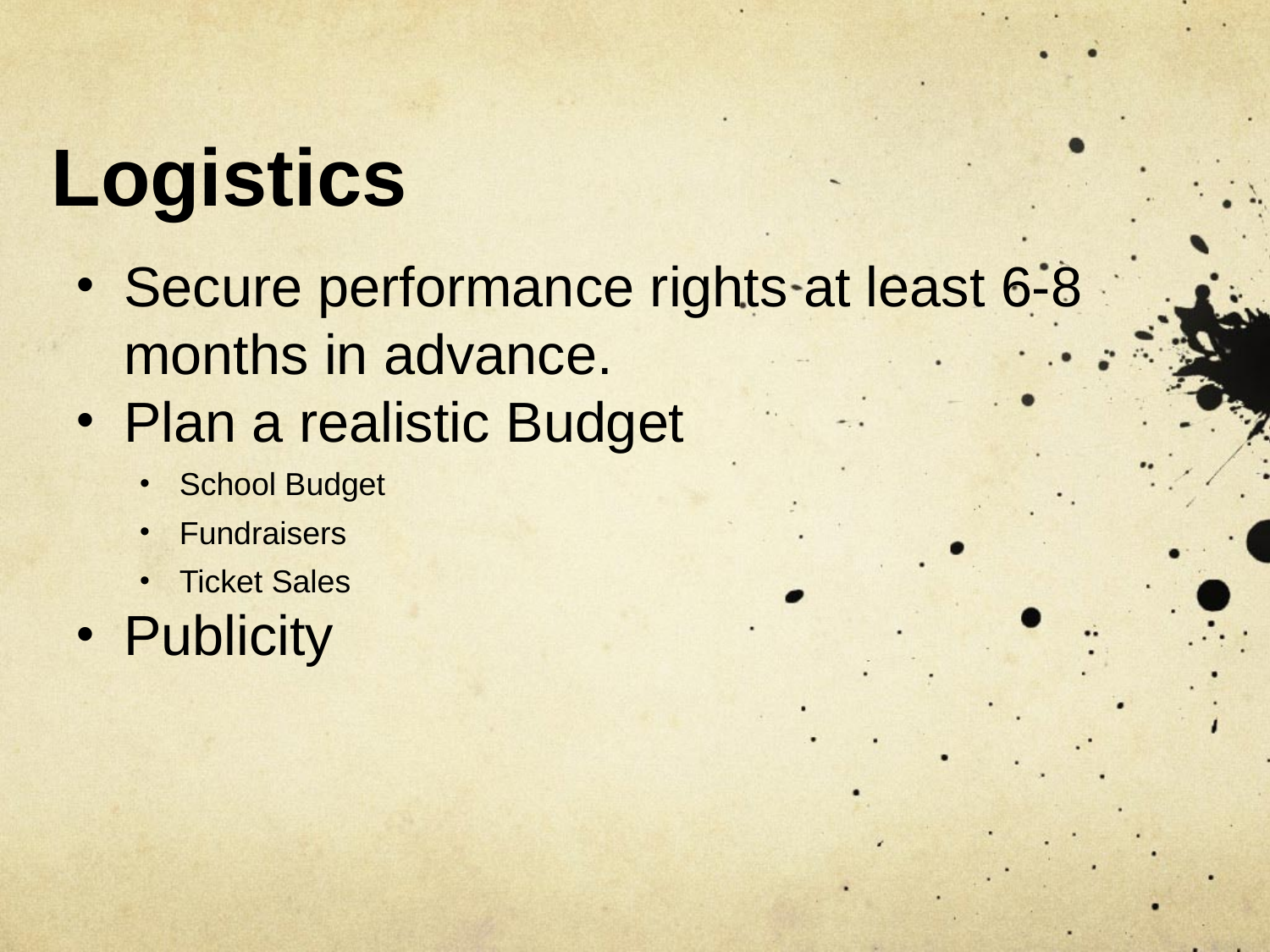

# Logistics
Secure performance rights at least 6-8 months in advance.
Plan a realistic Budget
School Budget
Fundraisers
Ticket Sales
Publicity